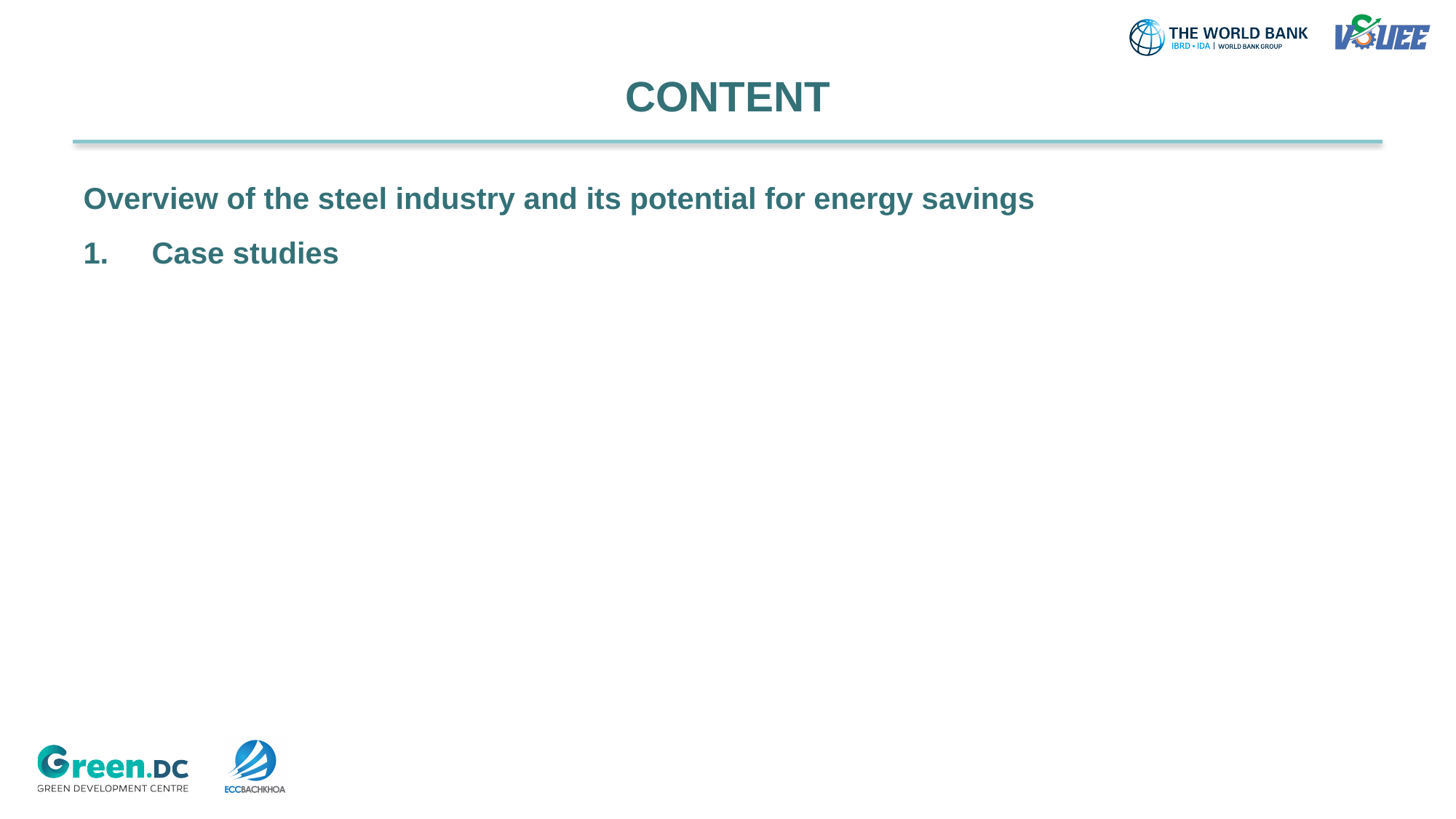

# CONTENT
Overview of the steel industry and its potential for energy savings
Case studies